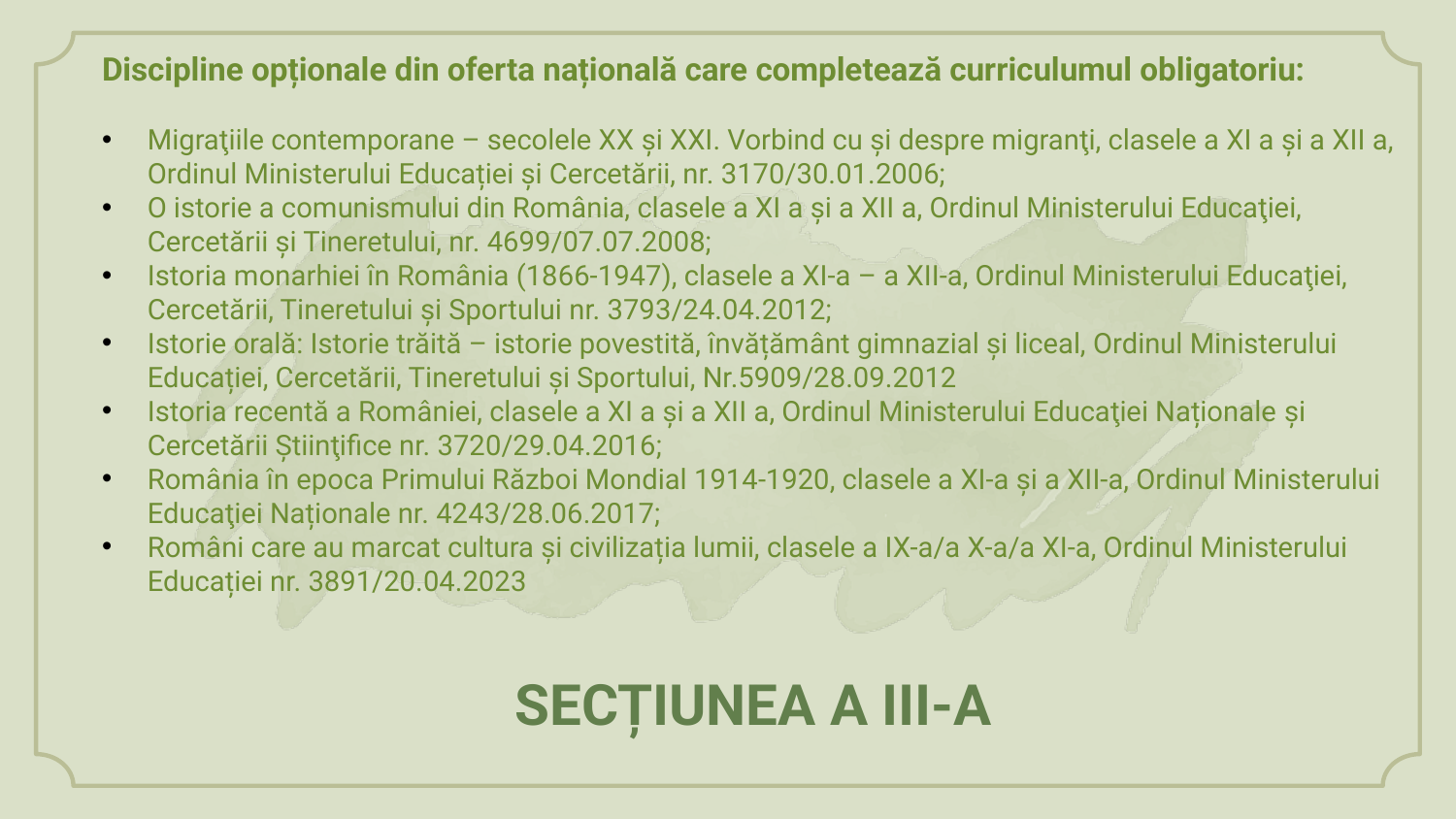

Discipline opționale din oferta națională care completează curriculumul obligatoriu:

Migraţiile contemporane – secolele XX şi XXI. Vorbind cu şi despre migranţi, clasele a XI a și a XII a, Ordinul Ministerului Educației și Cercetării, nr. 3170/30.01.2006;
O istorie a comunismului din România, clasele a XI a și a XII a, Ordinul Ministerului Educaţiei, Cercetării şi Tineretului, nr. 4699/07.07.2008;
Istoria monarhiei în România (1866-1947), clasele a XI-a – a XII-a, Ordinul Ministerului Educaţiei, Cercetării, Tineretului şi Sportului nr. 3793/24.04.2012;
Istorie orală: Istorie trăită – istorie povestită, învățământ gimnazial și liceal, Ordinul Ministerului Educației, Cercetării, Tineretului și Sportului, Nr.5909/28.09.2012
Istoria recentă a României, clasele a XI a și a XII a, Ordinul Ministerului Educaţiei Naționale şi Cercetării Ştiinţifice nr. 3720/29.04.2016;
România în epoca Primului Război Mondial 1914-1920, clasele a XI-a și a XII-a, Ordinul Ministerului Educaţiei Naționale nr. 4243/28.06.2017;
Români care au marcat cultura și civilizația lumii, clasele a IX-a/a X-a/a XI-a, Ordinul Ministerului Educației nr. 3891/20.04.2023

SECȚIUNEA A III-A